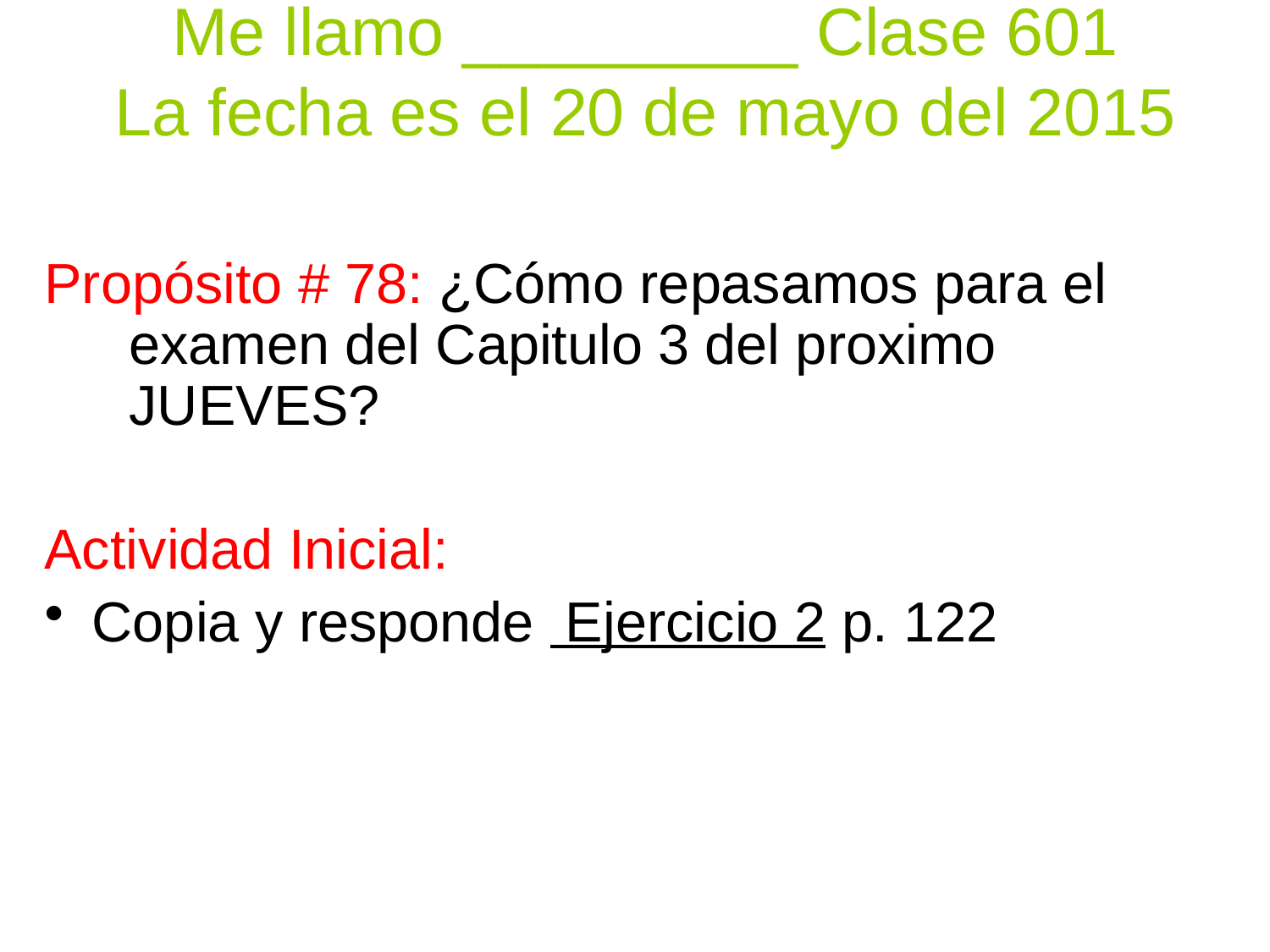

# Me llamo _________ Clase 601 La fecha es el 20 de mayo del 2015

Propósito # 78: ¿Cómo repasamos para el examen del Capitulo 3 del proximo JUEVES?

Actividad Inicial:
Copia y responde  Ejercicio 2 p. 122